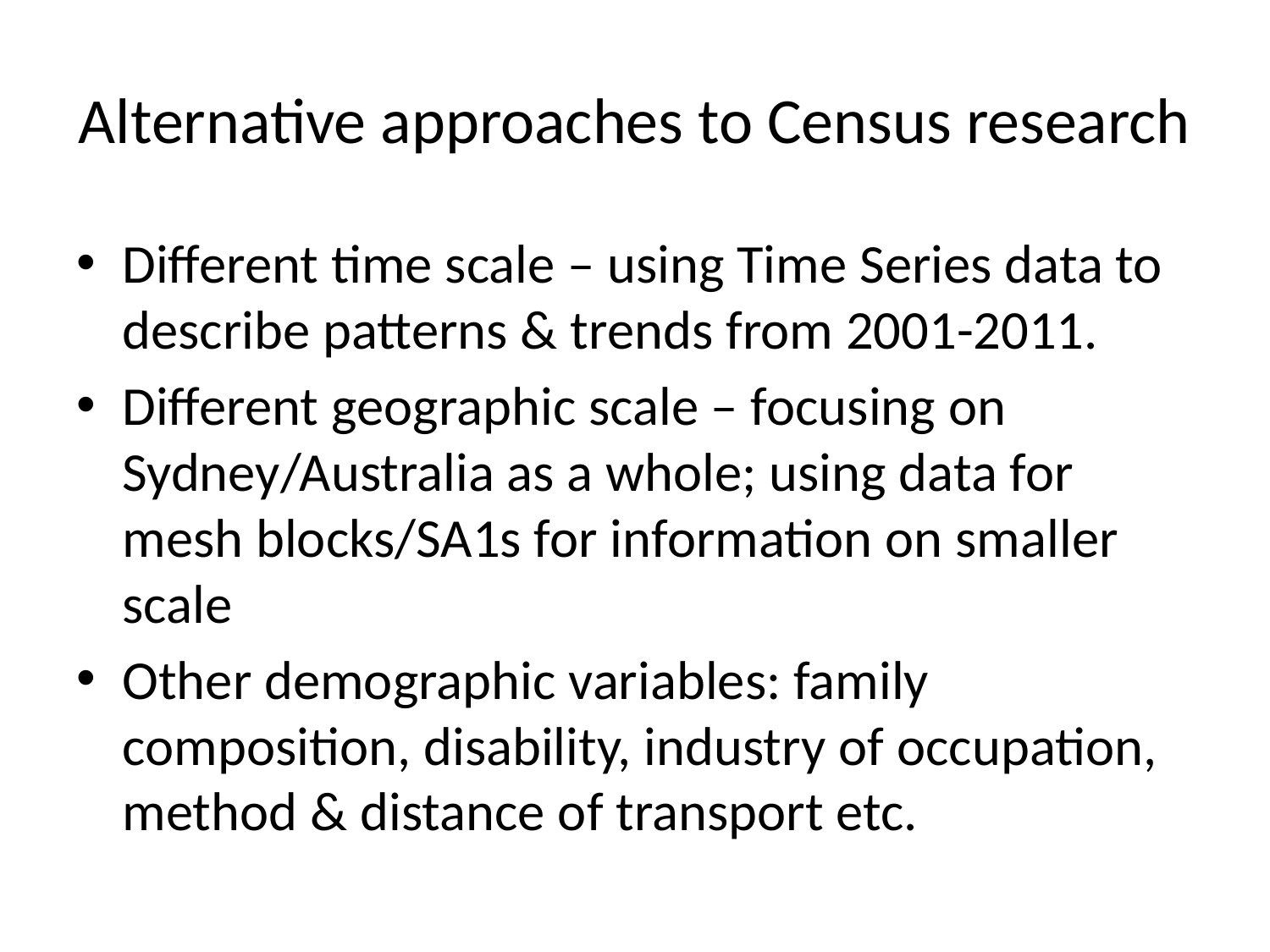

# Alternative approaches to Census research
Different time scale – using Time Series data to describe patterns & trends from 2001-2011.
Different geographic scale – focusing on Sydney/Australia as a whole; using data for mesh blocks/SA1s for information on smaller scale
Other demographic variables: family composition, disability, industry of occupation, method & distance of transport etc.